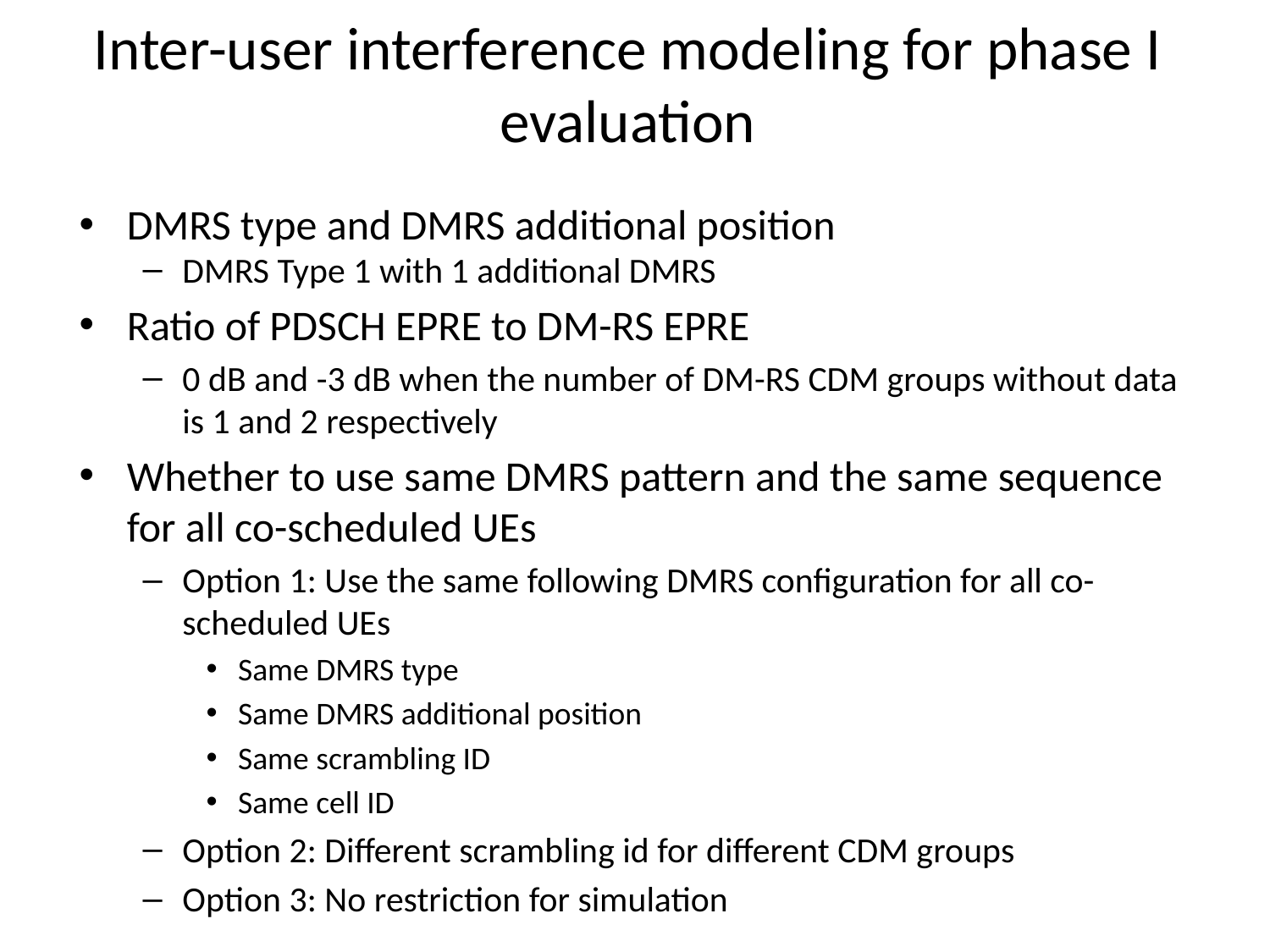

# Inter-user interference modeling for phase I evaluation
DMRS type and DMRS additional position
DMRS Type 1 with 1 additional DMRS
Ratio of PDSCH EPRE to DM-RS EPRE
0 dB and -3 dB when the number of DM-RS CDM groups without data is 1 and 2 respectively
Whether to use same DMRS pattern and the same sequence for all co-scheduled UEs
Option 1: Use the same following DMRS configuration for all co-scheduled UEs
Same DMRS type
Same DMRS additional position
Same scrambling ID
Same cell ID
Option 2: Different scrambling id for different CDM groups
Option 3: No restriction for simulation